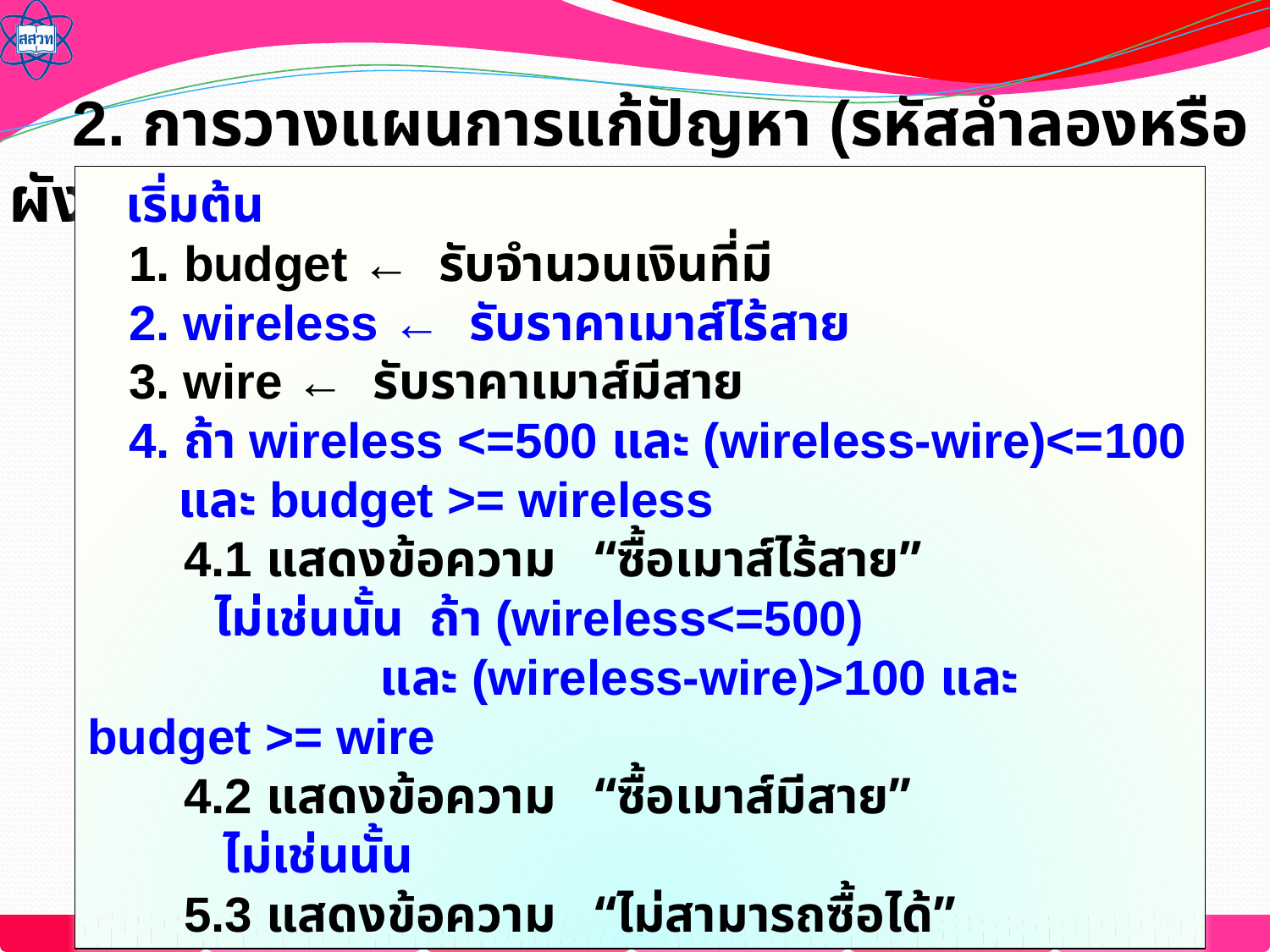

2. การวางแผนการแก้ปัญหา (รหัสลำลองหรือผังงาน)
   เริ่มต้น
   1. budget ←  รับจำนวนเงินที่มี
   2. wireless ←  รับราคาเมาส์ไร้สาย
   3. wire ←  รับราคาเมาส์มีสาย
   4. ถ้า wireless <=500 และ (wireless-wire)<=100
       และ budget >= wireless
       4.1 แสดงข้อความ   “ซื้อเมาส์ไร้สาย”
	ไม่เช่นนั้น  ถ้า (wireless<=500)
		   และ (wireless-wire)>100 และ budget >= wire
       4.2 แสดงข้อความ   “ซื้อเมาส์มีสาย”
	 ไม่เช่นนั้น
       5.3 แสดงข้อความ   “ไม่สามารถซื้อได้”